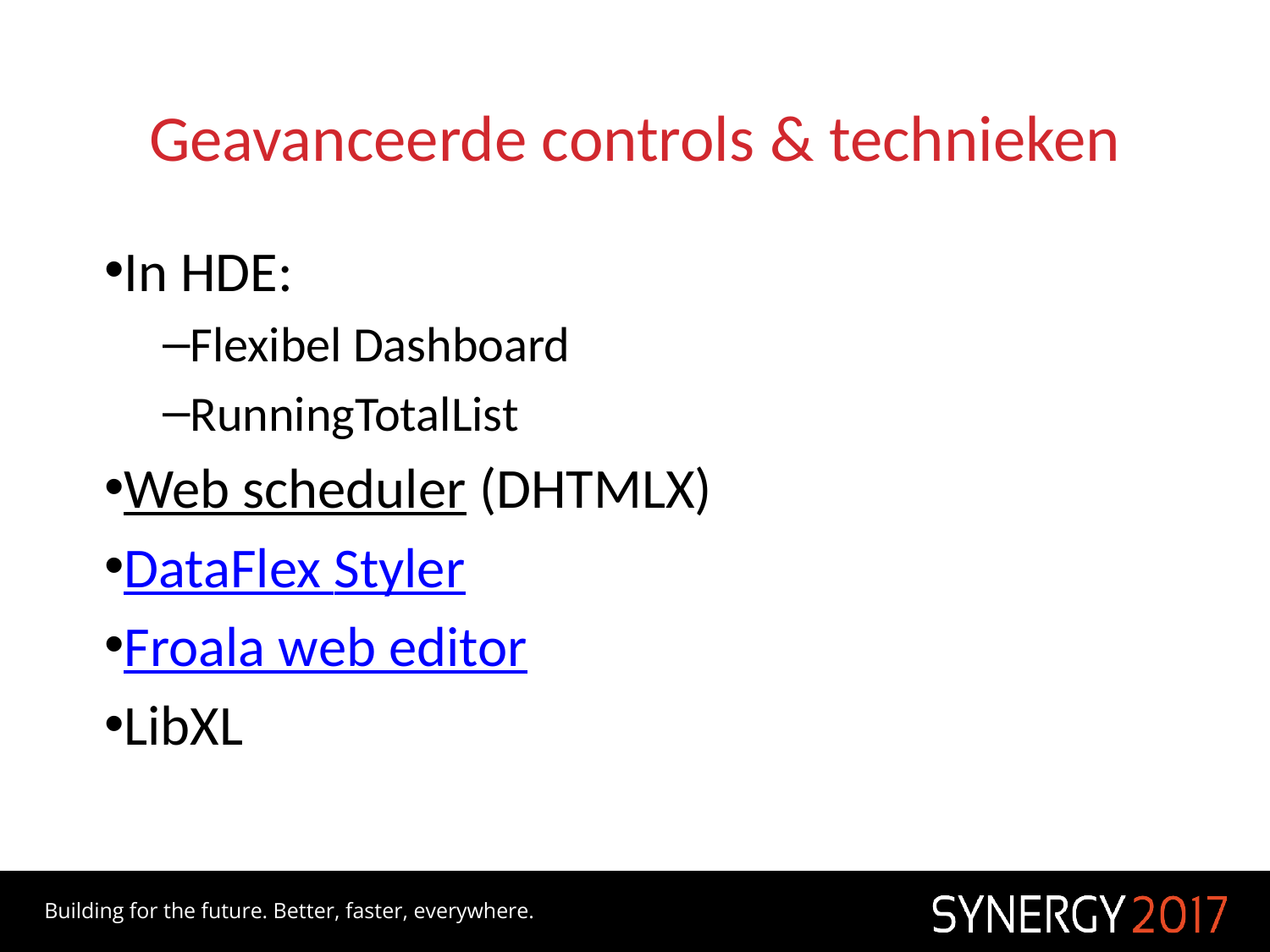

# Geavanceerde controls & technieken
In HDE:
Flexibel Dashboard
RunningTotalList
Web scheduler (DHTMLX)
DataFlex Styler
Froala web editor
LibXL